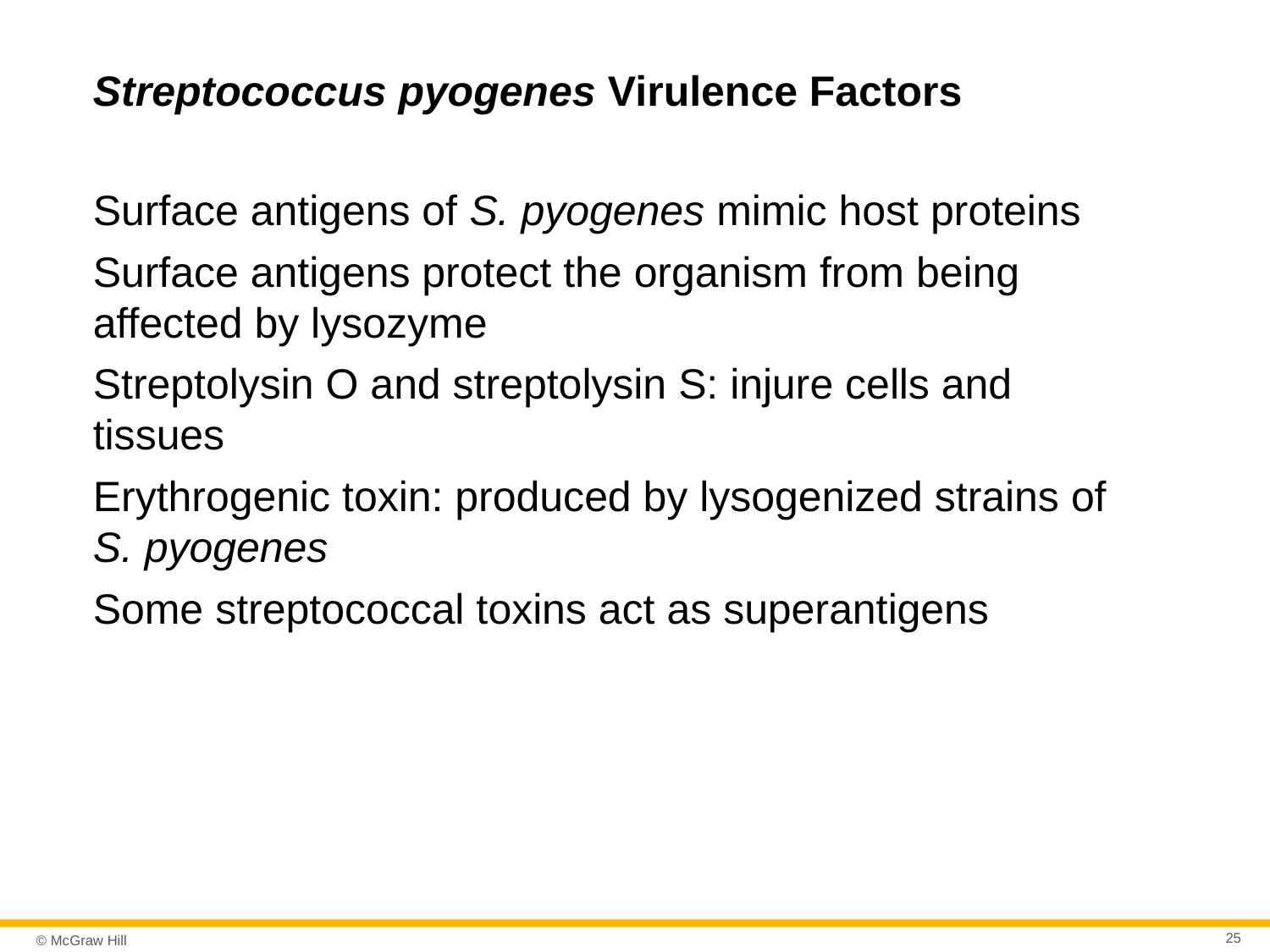

# Streptococcus pyogenes Virulence Factors
Surface antigens of S. pyogenes mimic host proteins
Surface antigens protect the organism from being affected by lysozyme
Streptolysin O and streptolysin S: injure cells and tissues
Erythrogenic toxin: produced by lysogenized strains of S. pyogenes
Some streptococcal toxins act as superantigens